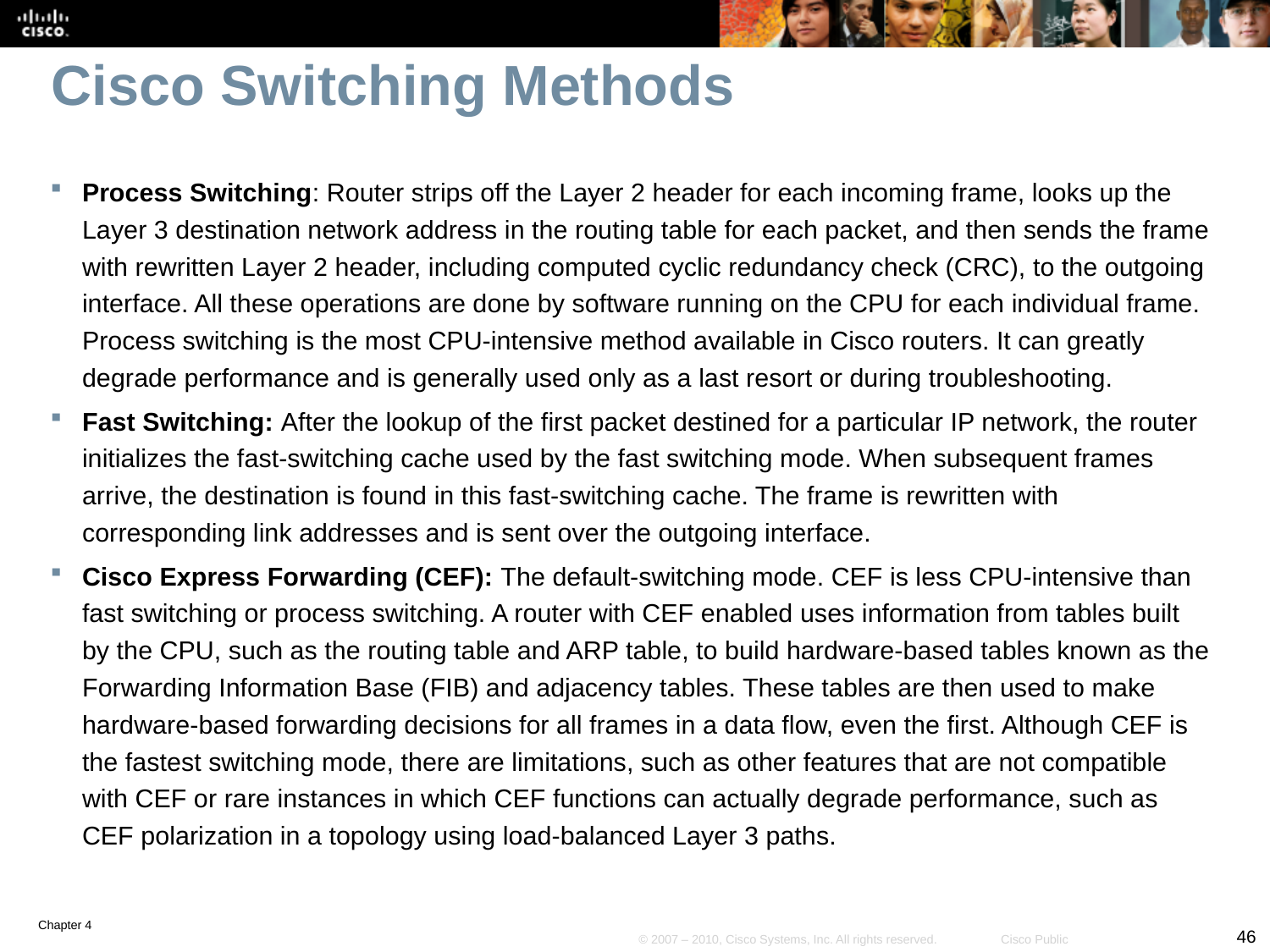

# Cisco Switching Methods
Process Switching: Router strips off the Layer 2 header for each incoming frame, looks up the Layer 3 destination network address in the routing table for each packet, and then sends the frame with rewritten Layer 2 header, including computed cyclic redundancy check (CRC), to the outgoing interface. All these operations are done by software running on the CPU for each individual frame. Process switching is the most CPU-intensive method available in Cisco routers. It can greatly degrade performance and is generally used only as a last resort or during troubleshooting.
Fast Switching: After the lookup of the first packet destined for a particular IP network, the router initializes the fast-switching cache used by the fast switching mode. When subsequent frames arrive, the destination is found in this fast-switching cache. The frame is rewritten with corresponding link addresses and is sent over the outgoing interface.
Cisco Express Forwarding (CEF): The default-switching mode. CEF is less CPU-intensive than fast switching or process switching. A router with CEF enabled uses information from tables built by the CPU, such as the routing table and ARP table, to build hardware-based tables known as the Forwarding Information Base (FIB) and adjacency tables. These tables are then used to make hardware-based forwarding decisions for all frames in a data flow, even the first. Although CEF is the fastest switching mode, there are limitations, such as other features that are not compatible with CEF or rare instances in which CEF functions can actually degrade performance, such as CEF polarization in a topology using load-balanced Layer 3 paths.